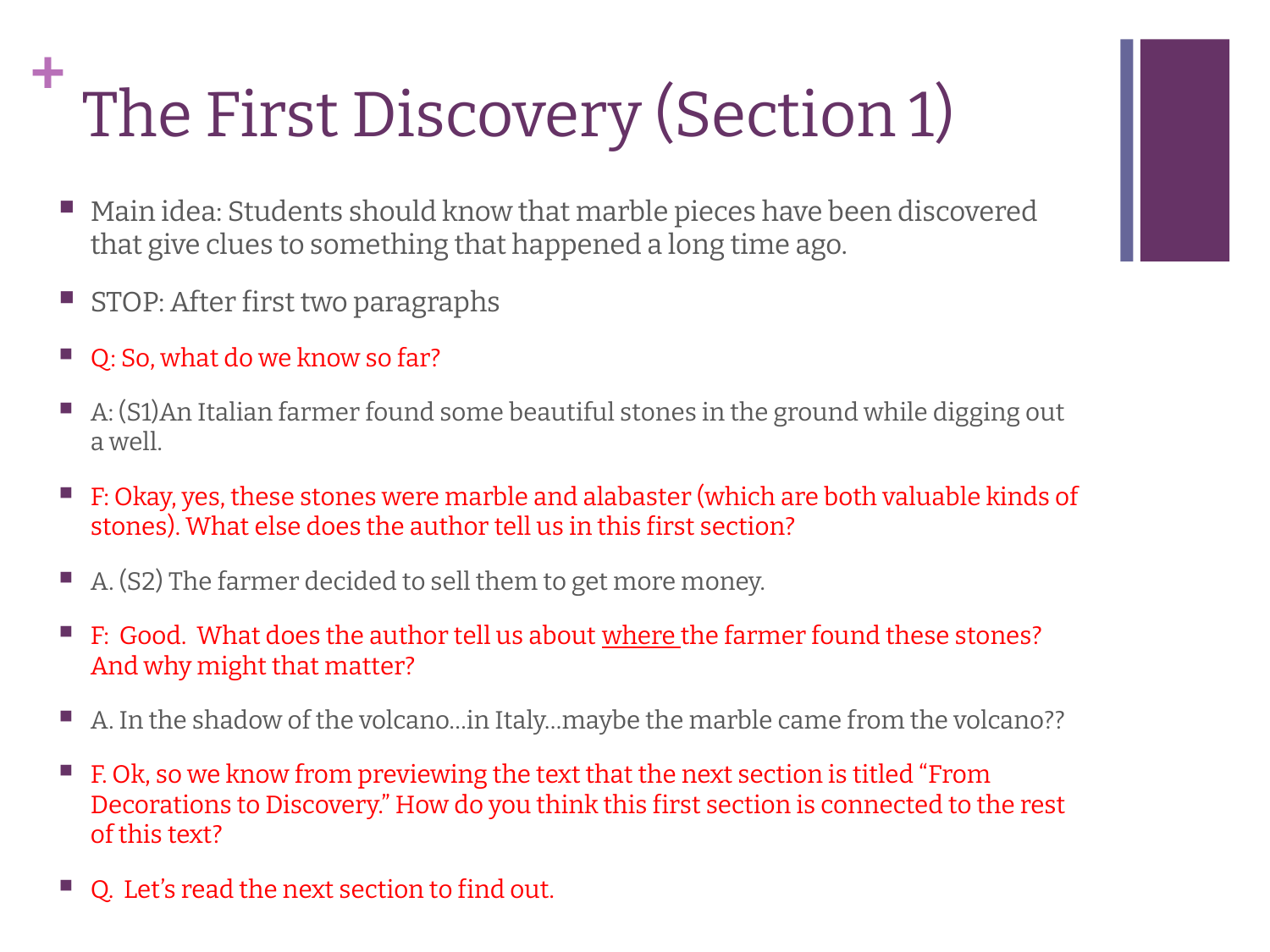

# The First Discovery (Section 1)
Main idea: Students should know that marble pieces have been discovered that give clues to something that happened a long time ago.
STOP: After first two paragraphs
Q: So, what do we know so far?
A: (S1)An Italian farmer found some beautiful stones in the ground while digging out a well.
F: Okay, yes, these stones were marble and alabaster (which are both valuable kinds of stones). What else does the author tell us in this first section?
A. (S2) The farmer decided to sell them to get more money.
F:  Good.  What does the author tell us about where the farmer found these stones?  And why might that matter?
A. In the shadow of the volcano…in Italy…maybe the marble came from the volcano??
F. Ok, so we know from previewing the text that the next section is titled “From Decorations to Discovery.” How do you think this first section is connected to the rest of this text?
Q.  Let’s read the next section to find out.